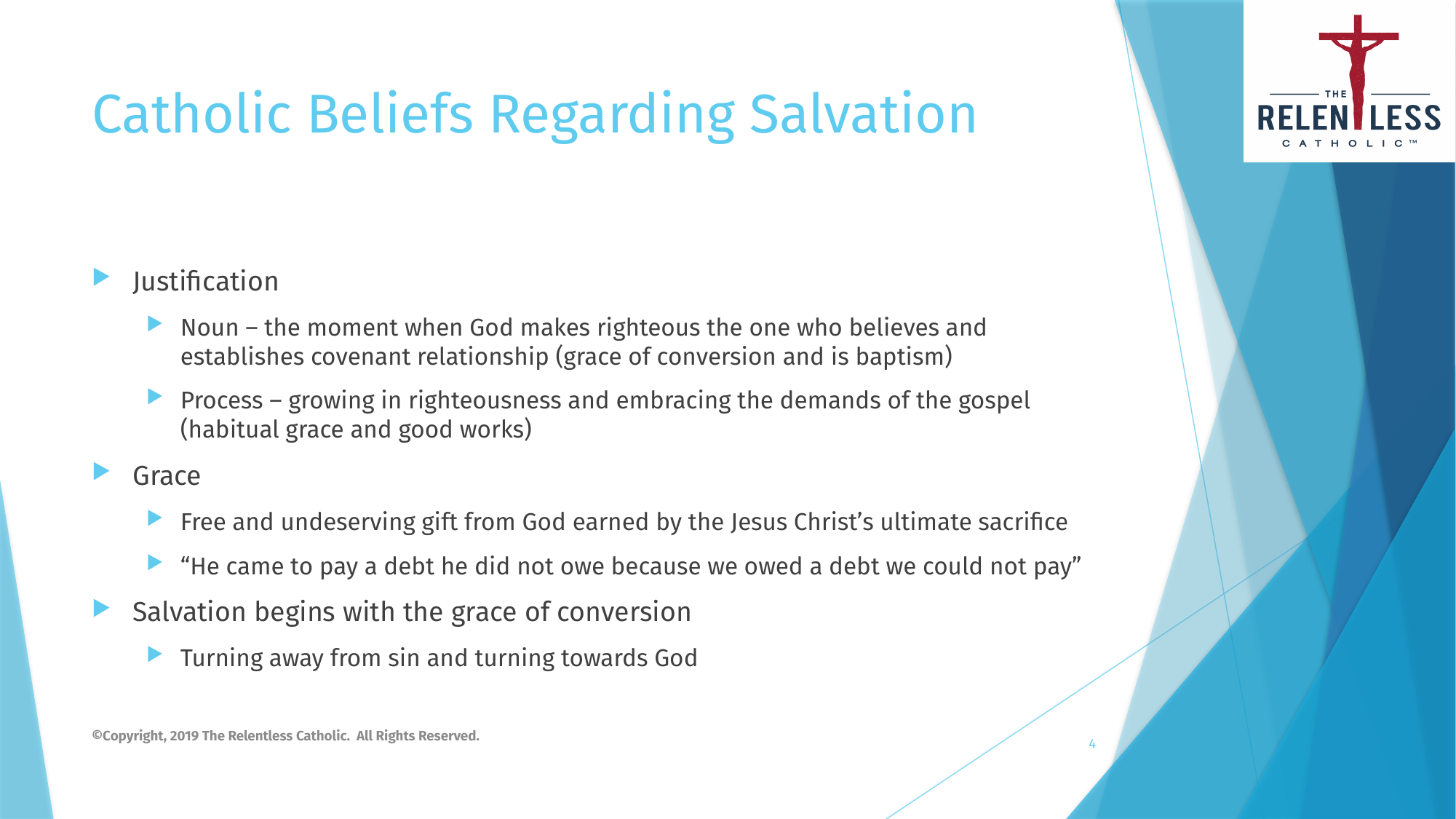

# Catholic Beliefs Regarding Salvation
Justification
Noun – the moment when God makes righteous the one who believes and establishes covenant relationship (grace of conversion and is baptism)
Process – growing in righteousness and embracing the demands of the gospel (habitual grace and good works)
Grace
Free and undeserving gift from God earned by the Jesus Christ’s ultimate sacrifice
“He came to pay a debt he did not owe because we owed a debt we could not pay”
Salvation begins with the grace of conversion
Turning away from sin and turning towards God

©Copyright, 2019 The Relentless Catholic.  All Rights Reserved.

4